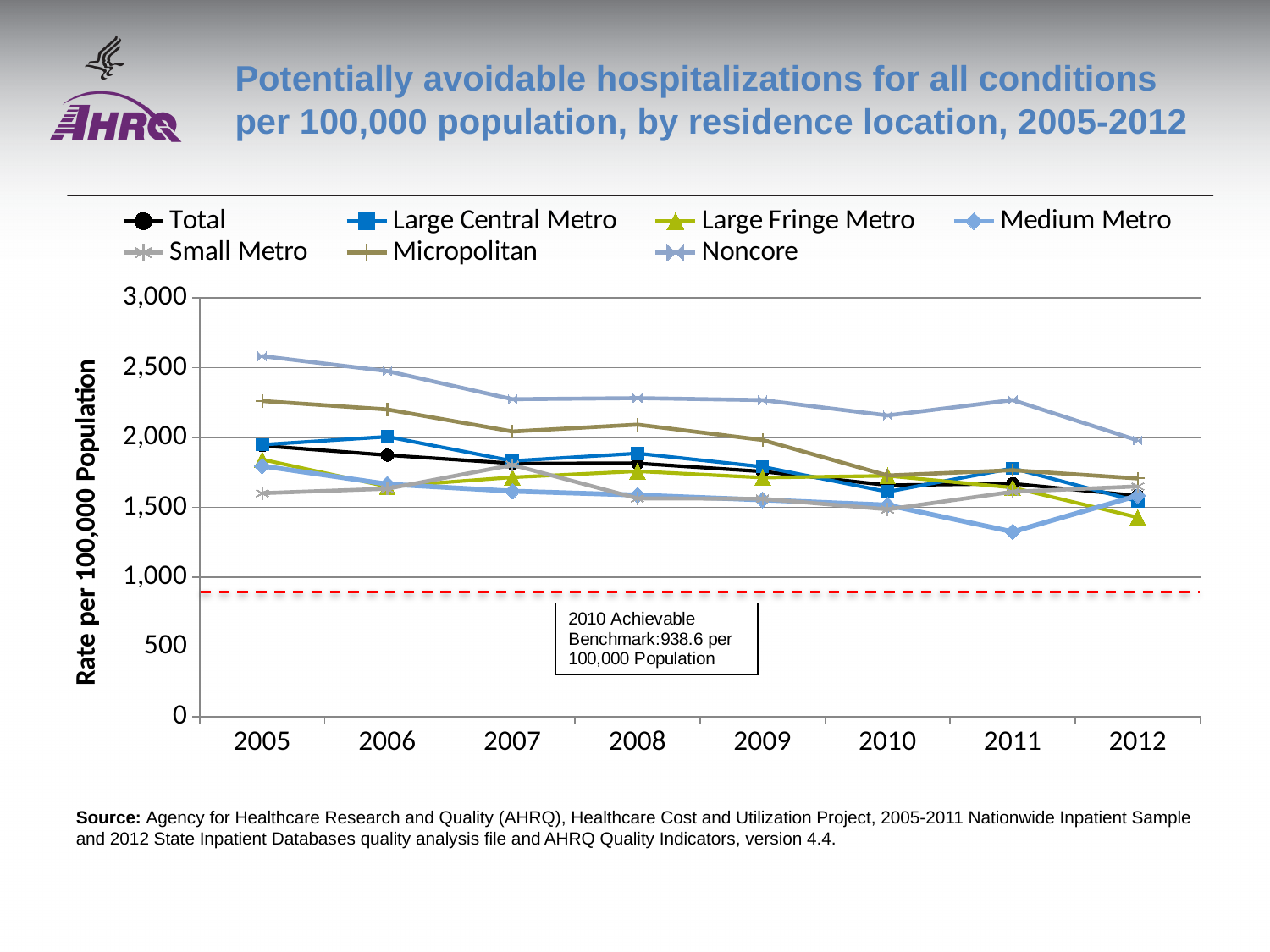

# Potentially avoidable hospitalizations for all conditions per 100,000 population, by residence location, 2005-2012

### Chart

| Category | Total | Large Central Metro | Large Fringe Metro | Medium Metro | Small Metro | Micropolitan | Noncore |
|---|---|---|---|---|---|---|---|
| 2005 | 1941.23 | 1948.25 | 1842.42 | 1795.76 | 1600.94 | 2261.17 | 2582.78 |
| 2006 | 1873.5 | 2005.65 | 1648.74 | 1666.1 | 1632.66 | 2200.84 | 2475.67 |
| 2007 | 1814.25 | 1831.89 | 1714.96 | 1615.39 | 1803.17 | 2042.66 | 2274.17 |
| 2008 | 1814.54 | 1885.84 | 1757.99 | 1587.34 | 1563.84 | 2092.3 | 2282.0 |
| 2009 | 1756.53 | 1789.85 | 1712.66 | 1552.66 | 1560.41 | 1981.77 | 2267.68 |
| 2010 | 1658.32 | 1610.93 | 1725.55 | 1515.85 | 1484.8 | 1727.73 | 2157.81 |
| 2011 | 1669.29 | 1779.32 | 1641.08 | 1324.23 | 1611.09 | 1765.76 | 2268.17 |
| 2012 | 1582.43 | 1542.83 | 1427.14 | 1583.29 | 1649.83 | 1706.54 | 1979.12 |
Source: Agency for Healthcare Research and Quality (AHRQ), Healthcare Cost and Utilization Project, 2005-2011 Nationwide Inpatient Sample and 2012 State Inpatient Databases quality analysis file and AHRQ Quality Indicators, version 4.4.